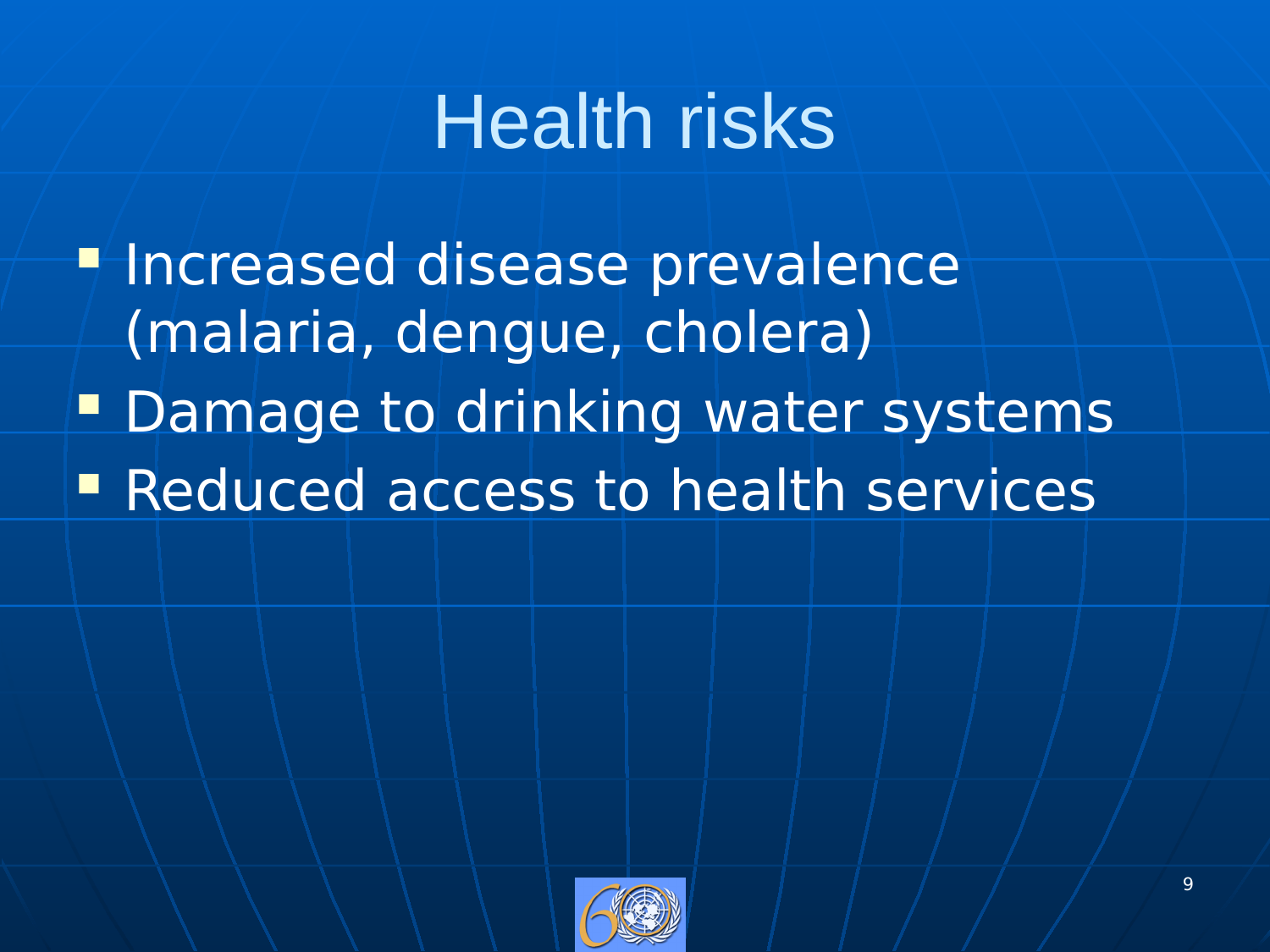

# Health risks
Increased disease prevalence (malaria, dengue, cholera)
Damage to drinking water systems
Reduced access to health services
9